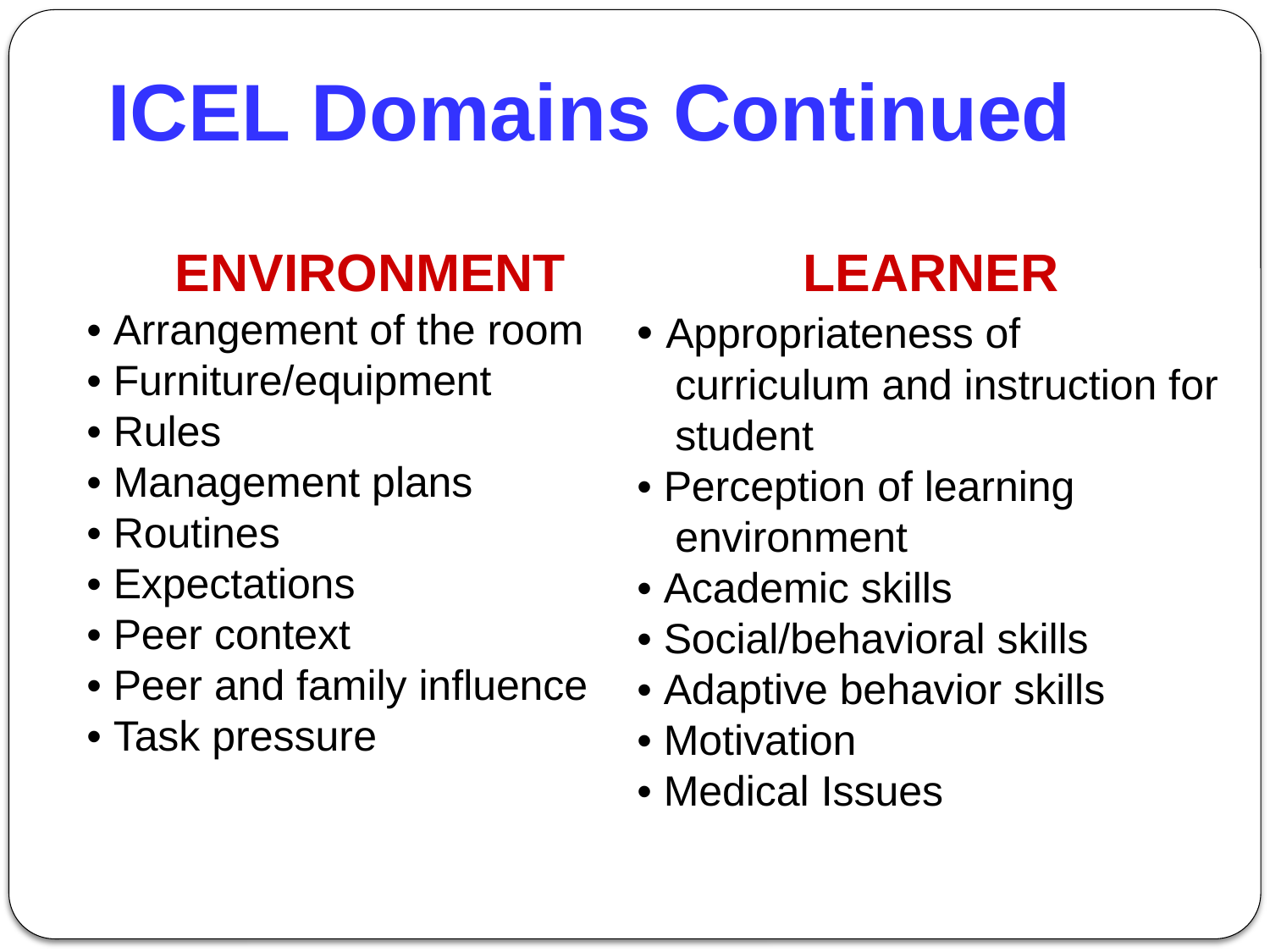

# ICEL Domains Continued
ENVIRONMENT
• Arrangement of the room
• Furniture/equipment
• Rules
• Management plans
• Routines
• Expectations
• Peer context
• Peer and family influence
• Task pressure

LEARNER
• Appropriateness of curriculum and instruction for student
• Perception of learning environment
• Academic skills
• Social/behavioral skills
• Adaptive behavior skills
• Motivation
• Medical Issues